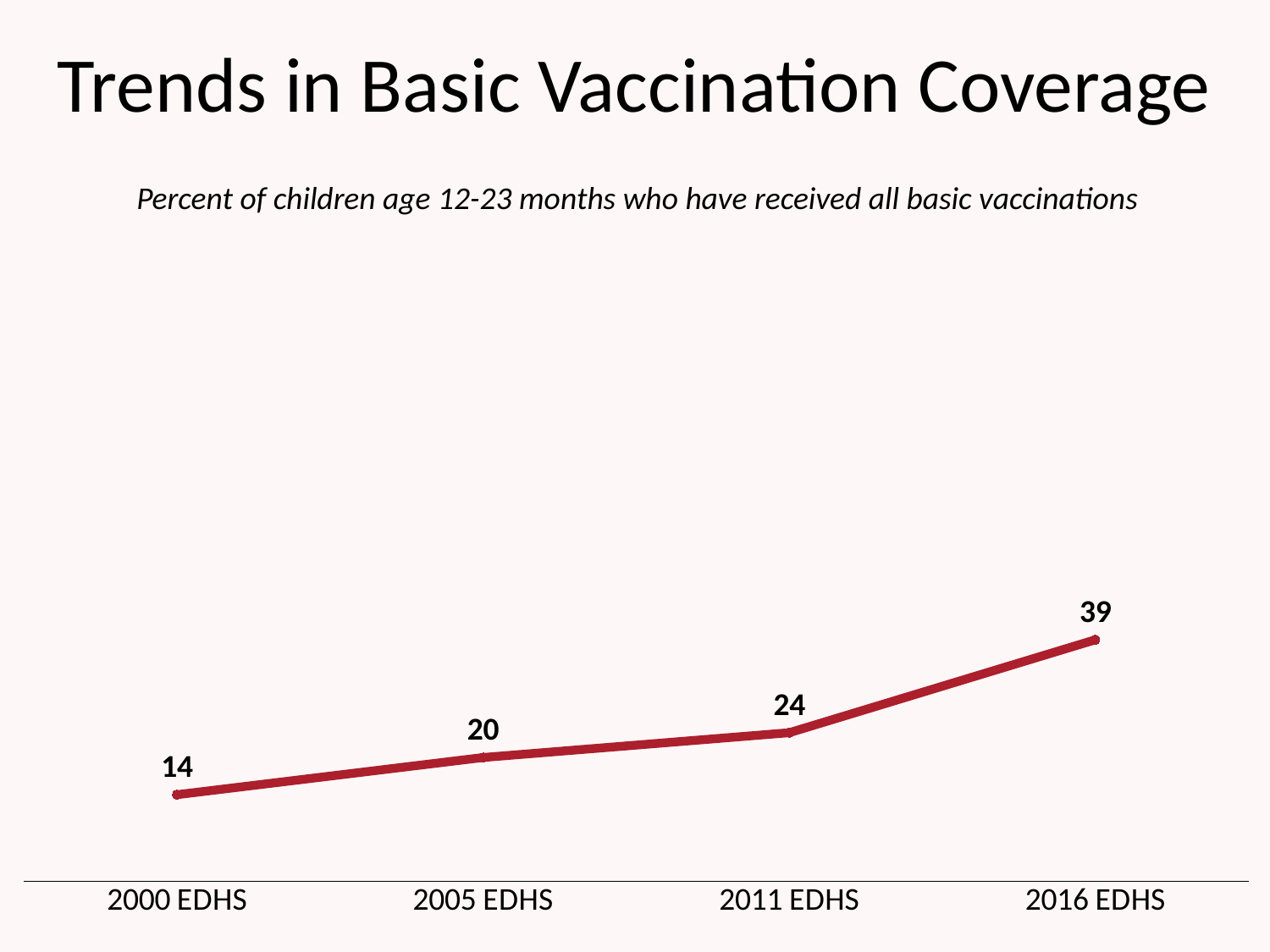

# Trends in Basic Vaccination Coverage
Percent of children age 12-23 months who have received all basic vaccinations

### Chart

| Category | Series 1 |
|---|---|
| 2000 EDHS | 14.0 |
| 2005 EDHS | 20.0 |
| 2011 EDHS | 24.0 |
| 2016 EDHS | 39.0 |